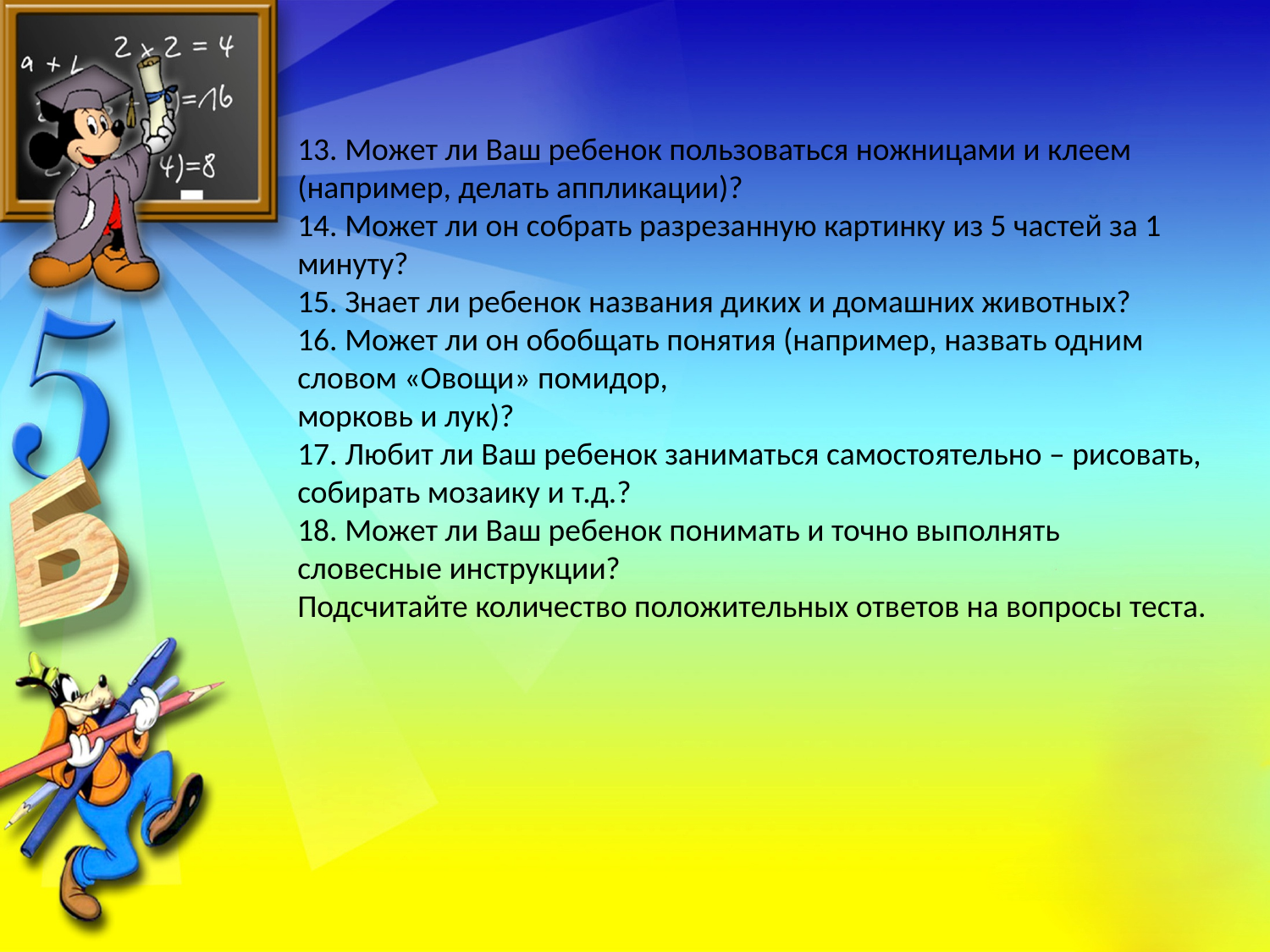

13. Может ли Ваш ребенок пользоваться ножницами и клеем (например, делать аппликации)?
14. Может ли он собрать разрезанную картинку из 5 частей за 1 минуту?
15. Знает ли ребенок названия диких и домашних животных?
16. Может ли он обобщать понятия (например, назвать одним словом «Овощи» помидор,
морковь и лук)?
17. Любит ли Ваш ребенок заниматься самостоятельно – рисовать, собирать мозаику и т.д.?
18. Может ли Ваш ребенок понимать и точно выполнять словесные инструкции?
Подсчитайте количество положительных ответов на вопросы теста.